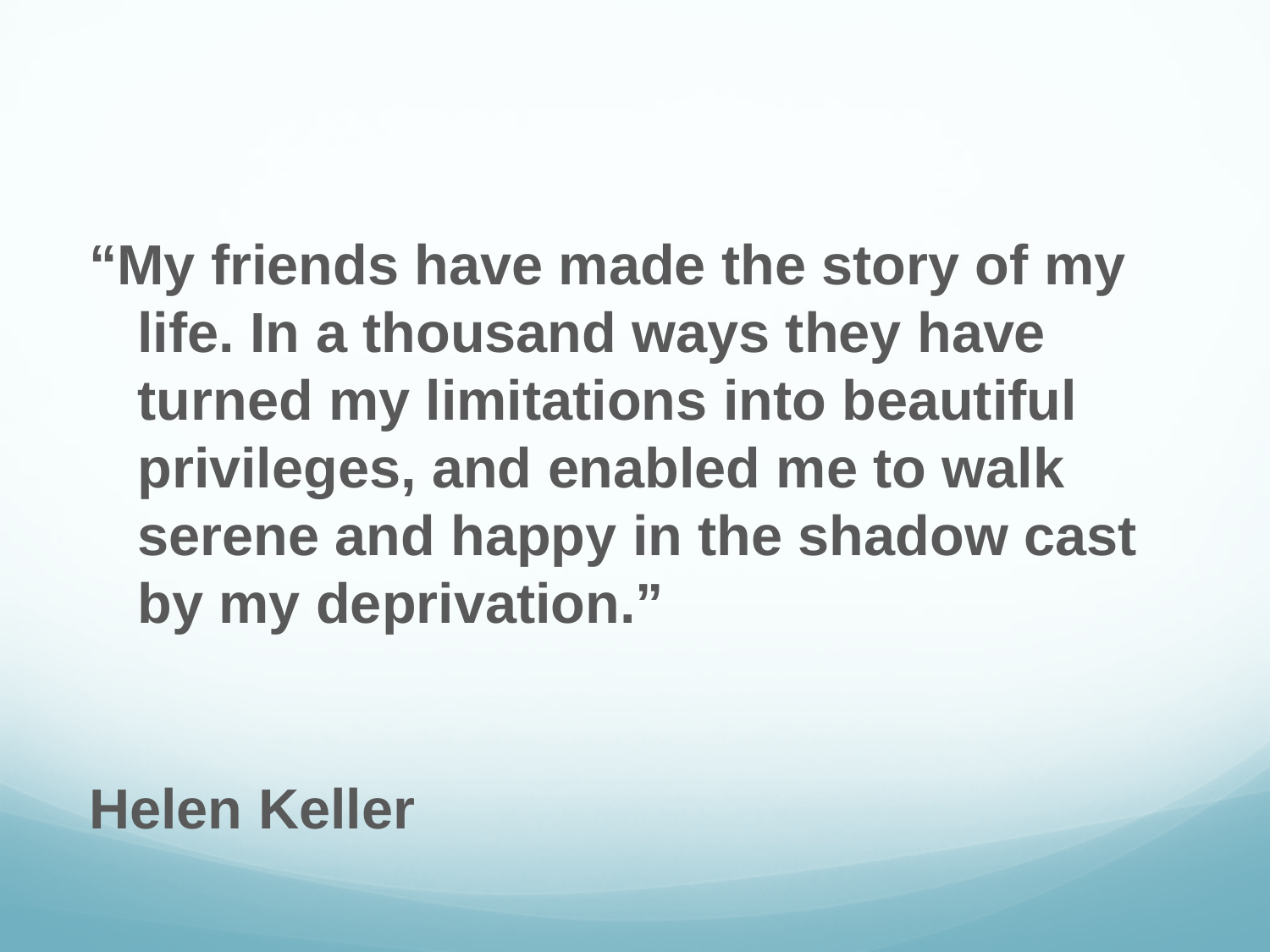

#
“My friends have made the story of my life. In a thousand ways they have turned my limitations into beautiful privileges, and enabled me to walk serene and happy in the shadow cast by my deprivation.”

Helen Keller